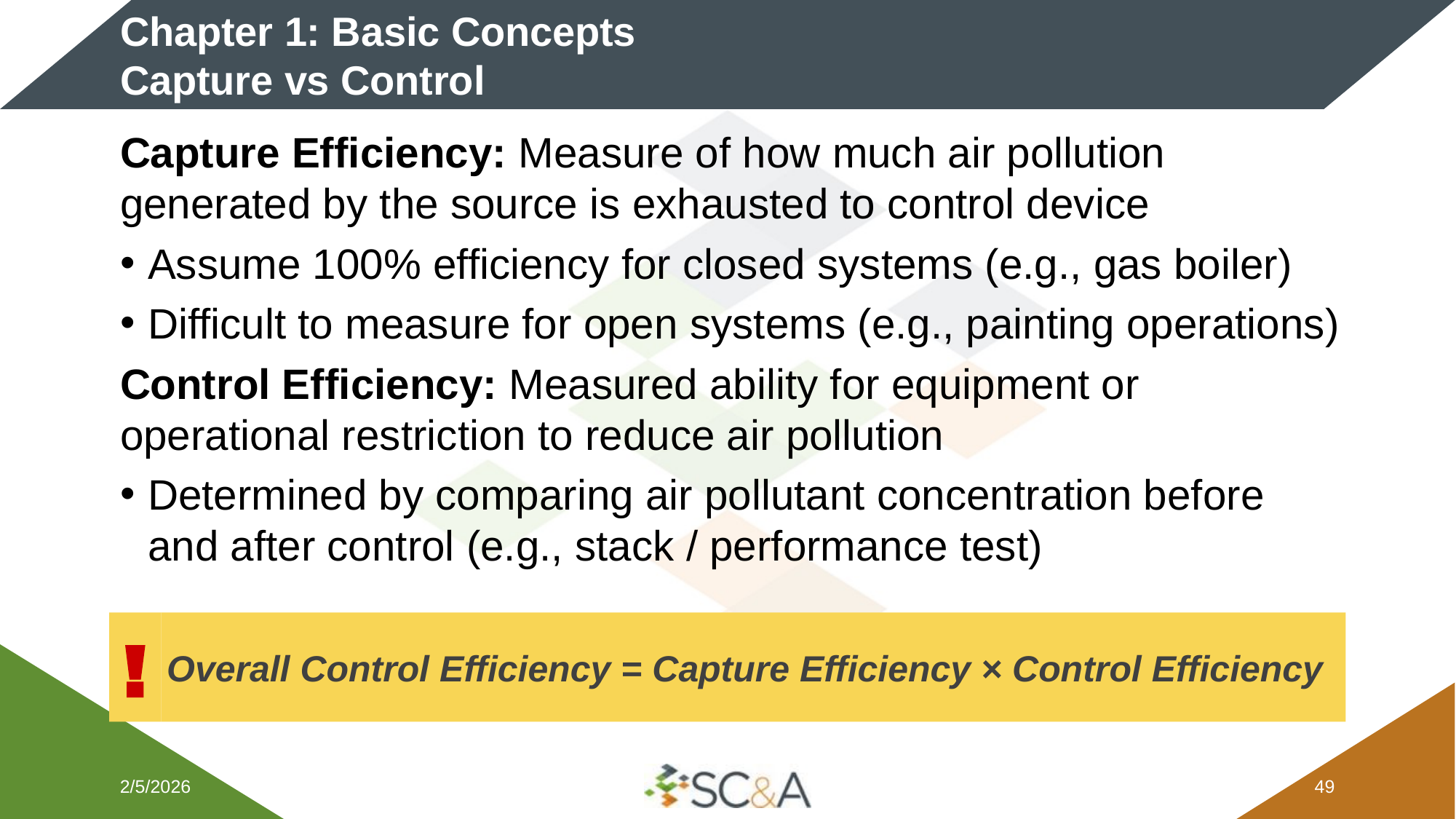

# Chapter 1: Basic Concepts Capture vs Control
Capture Efficiency: Measure of how much air pollution generated by the source is exhausted to control device
Assume 100% efficiency for closed systems (e.g., gas boiler)
Difficult to measure for open systems (e.g., painting operations)
Control Efficiency: Measured ability for equipment or operational restriction to reduce air pollution
Determined by comparing air pollutant concentration before and after control (e.g., stack / performance test)
Overall Control Efficiency = Capture Efficiency × Control Efficiency
!
2/5/2026
49